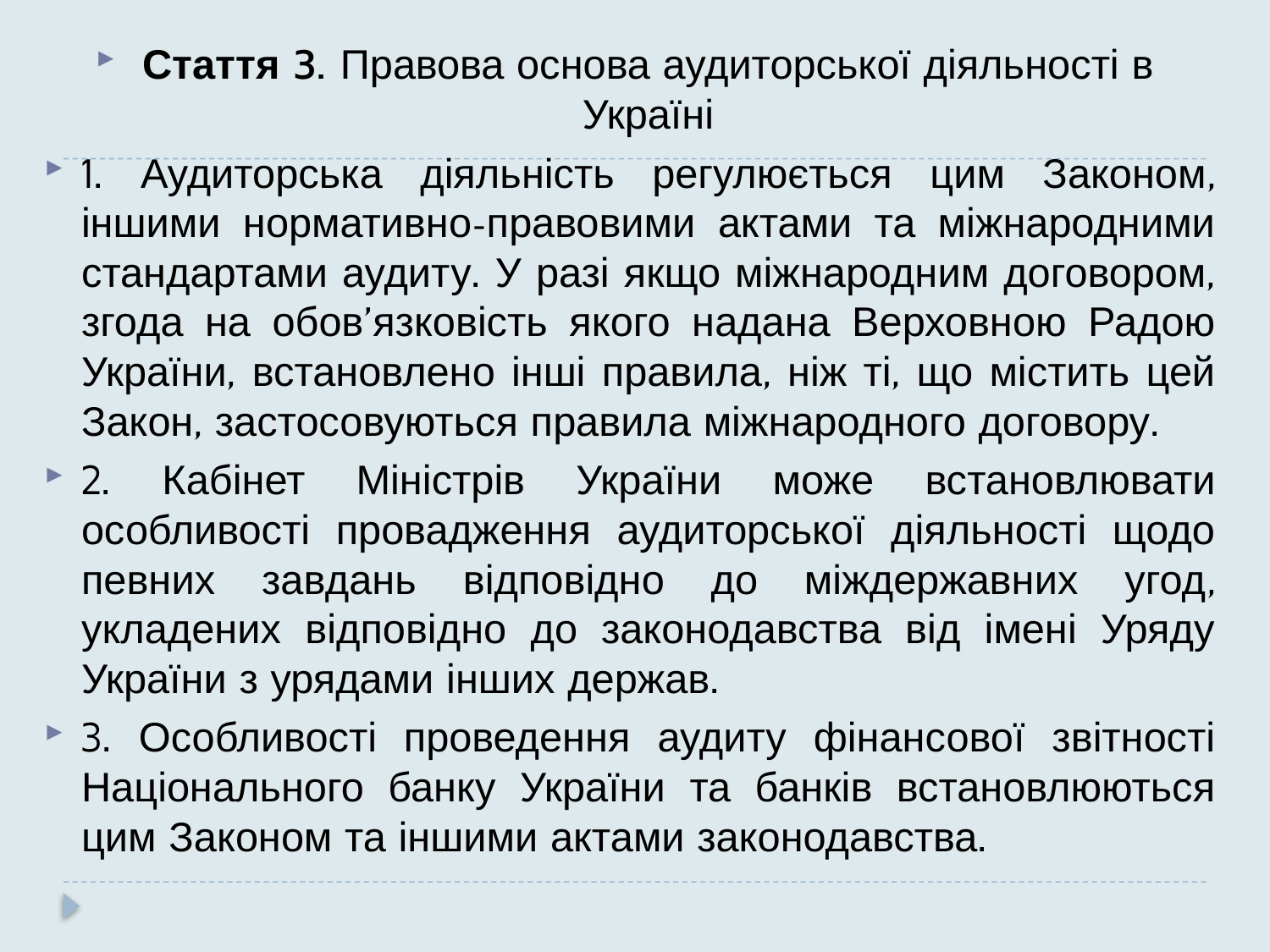

Стаття 3. Правова основа аудиторської діяльності в Україні
1. Аудиторська діяльність регулюється цим Законом, іншими нормативно-правовими актами та міжнародними стандартами аудиту. У разі якщо міжнародним договором, згода на обов’язковість якого надана Верховною Радою України, встановлено інші правила, ніж ті, що містить цей Закон, застосовуються правила міжнародного договору.
2. Кабінет Міністрів України може встановлювати особливості провадження аудиторської діяльності щодо певних завдань відповідно до міждержавних угод, укладених відповідно до законодавства від імені Уряду України з урядами інших держав.
3. Особливості проведення аудиту фінансової звітності Національного банку України та банків встановлюються цим Законом та іншими актами законодавства.